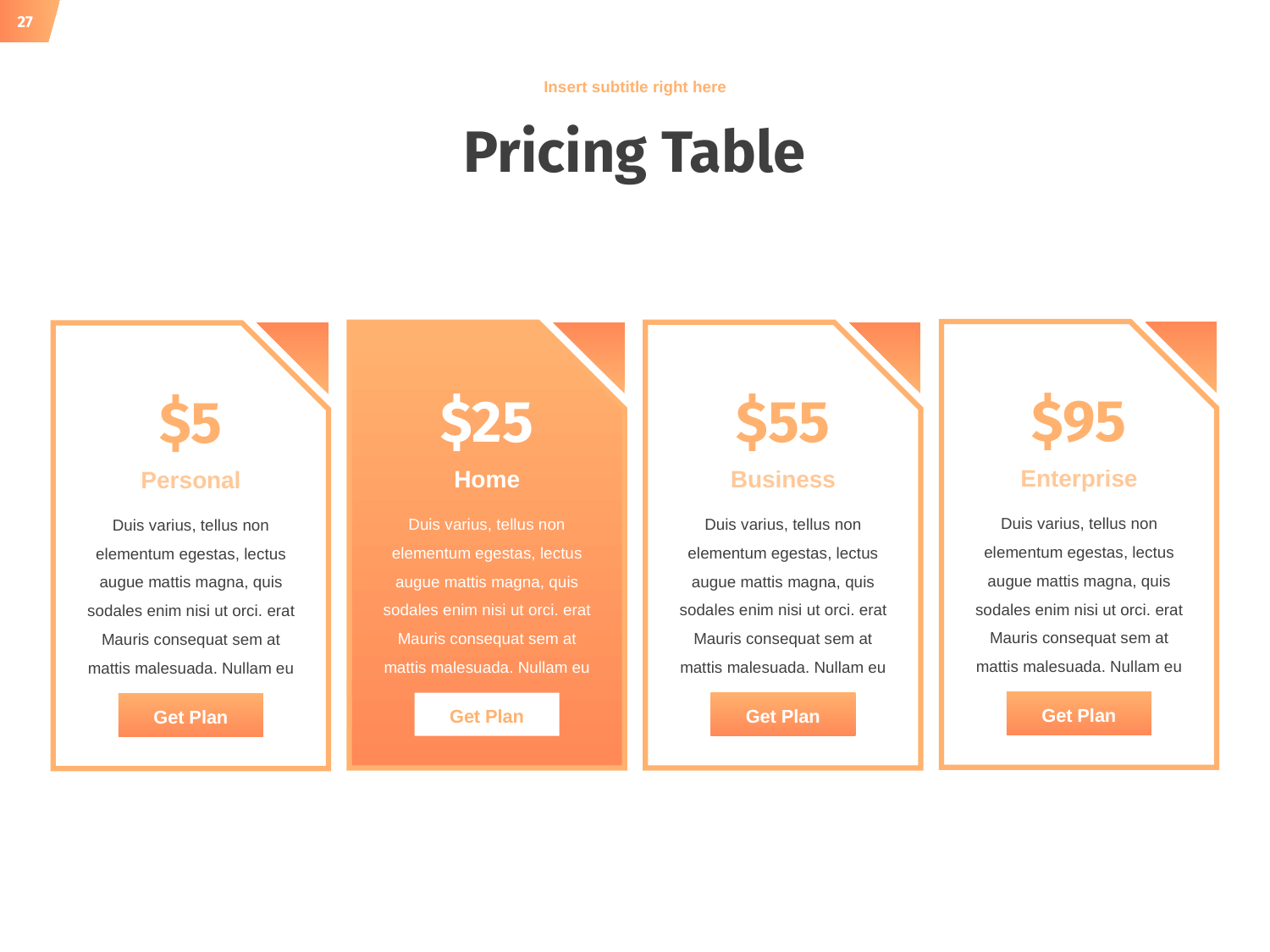

27
Insert subtitle right here
# Pricing Table

$95
$25
$55
$5
Enterprise
Home
Business
Personal
Duis varius, tellus non elementum egestas, lectus augue mattis magna, quis sodales enim nisi ut orci. erat Mauris consequat sem at mattis malesuada. Nullam eu
Duis varius, tellus non elementum egestas, lectus augue mattis magna, quis sodales enim nisi ut orci. erat Mauris consequat sem at mattis malesuada. Nullam eu
Duis varius, tellus non elementum egestas, lectus augue mattis magna, quis sodales enim nisi ut orci. erat Mauris consequat sem at mattis malesuada. Nullam eu
Duis varius, tellus non elementum egestas, lectus augue mattis magna, quis sodales enim nisi ut orci. erat Mauris consequat sem at mattis malesuada. Nullam eu

Get Plan
Get Plan
Get Plan
Get Plan